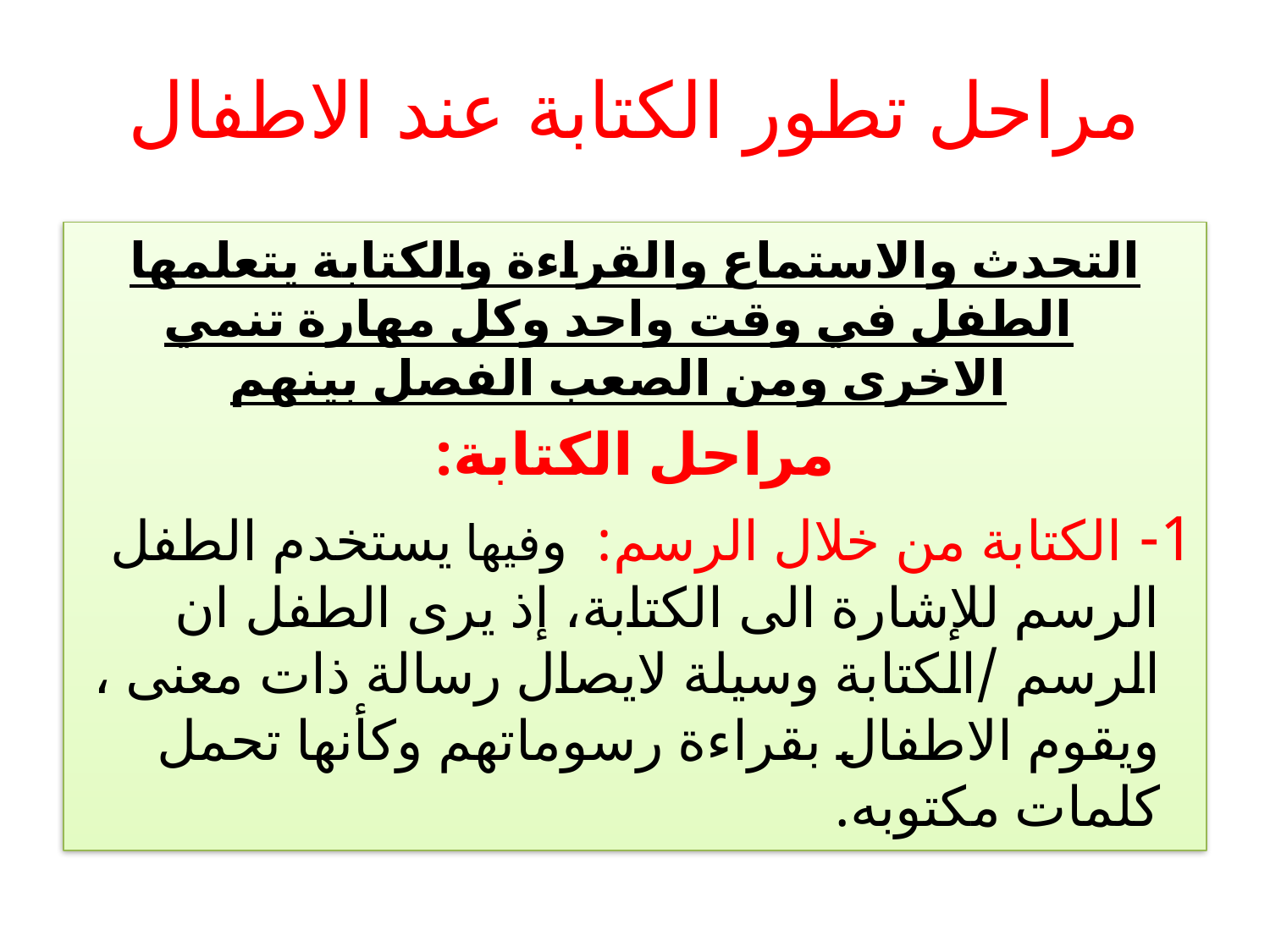

# مراحل تطور الكتابة عند الاطفال
التحدث والاستماع والقراءة والكتابة يتعلمها الطفل في وقت واحد وكل مهارة تنمي الاخرى ومن الصعب الفصل بينهم
مراحل الكتابة:
1- الكتابة من خلال الرسم:  وفيها يستخدم الطفل الرسم للإشارة الى الكتابة، إذ يرى الطفل ان الرسم /الكتابة وسيلة لايصال رسالة ذات معنى ، ويقوم الاطفال بقراءة رسوماتهم وكأنها تحمل كلمات مكتوبه.